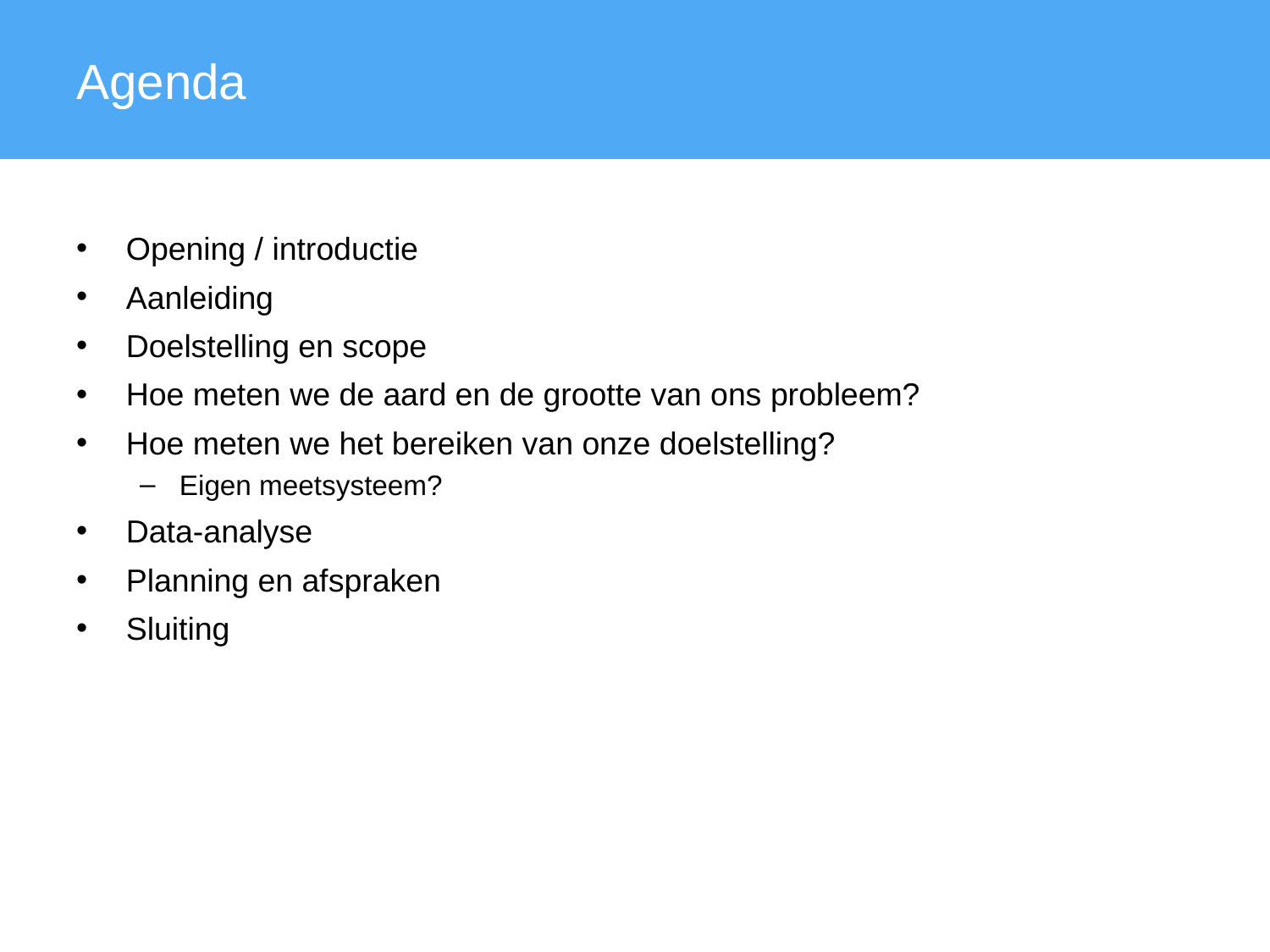

Agenda
Opening / introductie
Aanleiding
Doelstelling en scope
Hoe meten we de aard en de grootte van ons probleem?
Hoe meten we het bereiken van onze doelstelling?
Eigen meetsysteem?
Data-analyse
Planning en afspraken
Sluiting